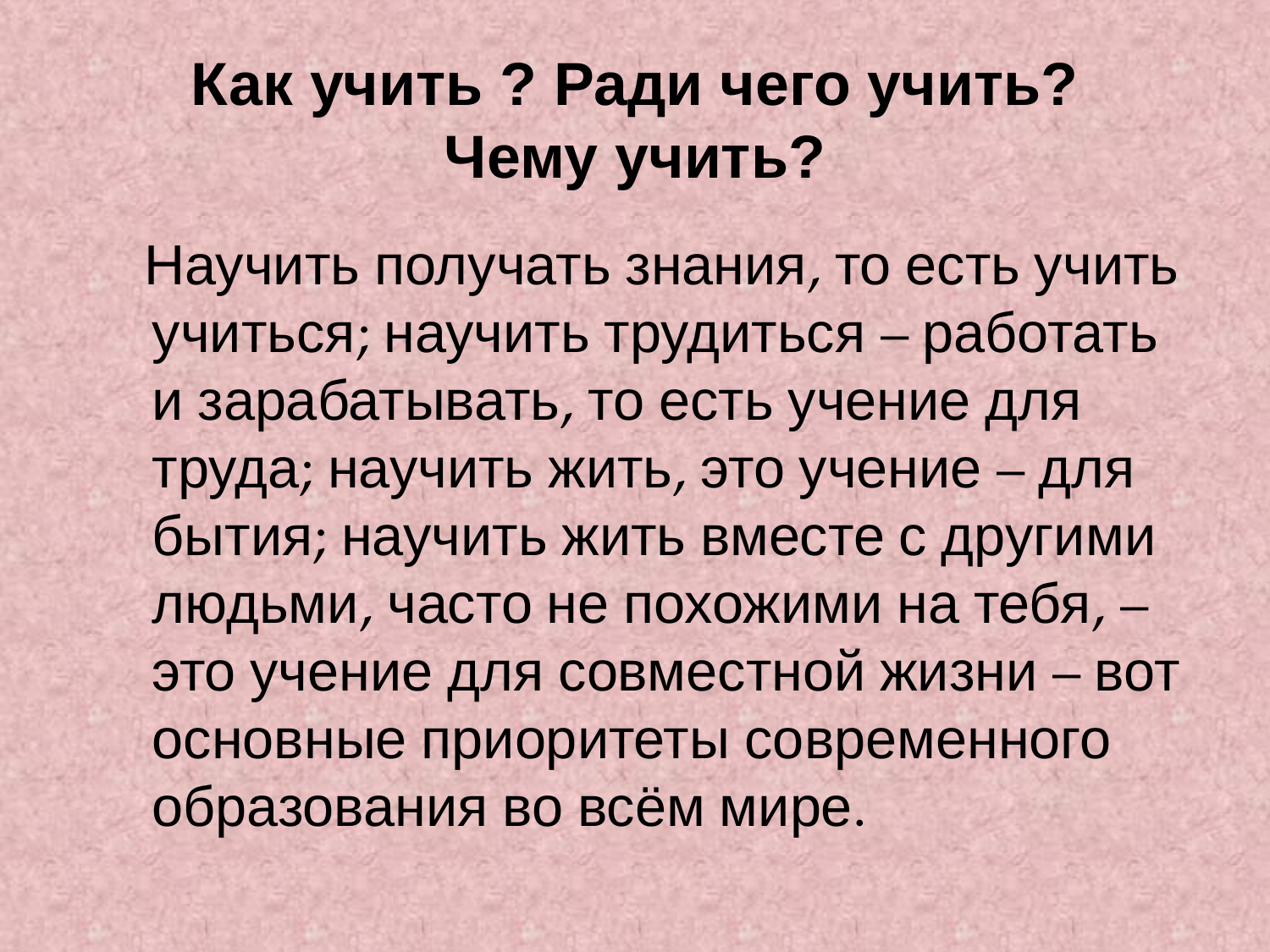

# Как учить ? Ради чего учить? Чему учить?
    Научить получать знания, то есть учить учиться; научить трудиться – работать и зарабатывать, то есть учение для труда; научить жить, это учение – для бытия; научить жить вместе с другими людьми, часто не похожими на тебя, – это учение для совместной жизни – вот основные приоритеты современного образования во всём мире.